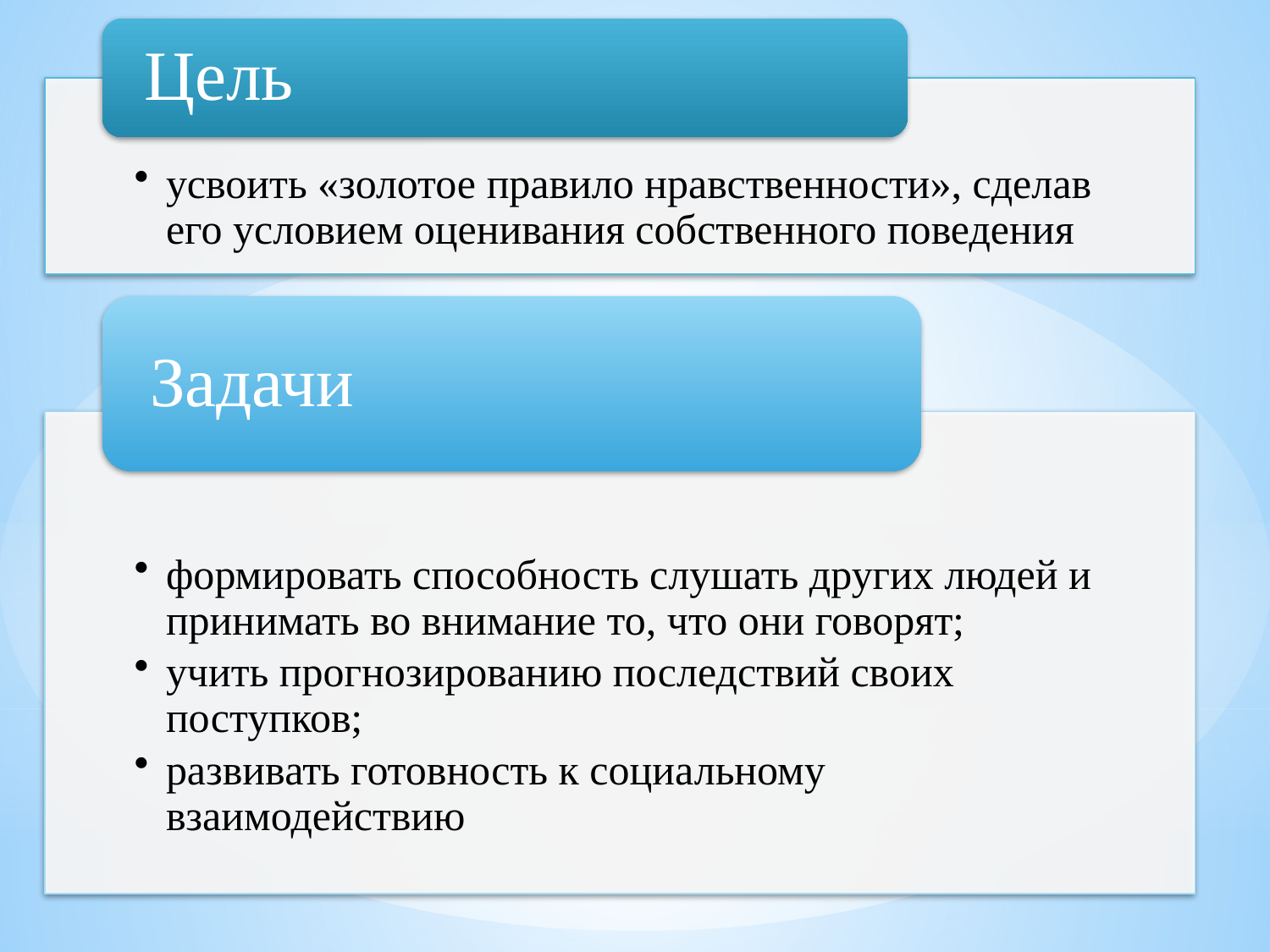

усвоить «золотое правило нравственности», сделав его условием оценивания собственного поведения
Цель

формировать способность слушать других людей и принимать во внимание то, что они говорят;
учить прогнозированию последствий своих поступков;
развивать готовность к социальному взаимодействию

Задачи